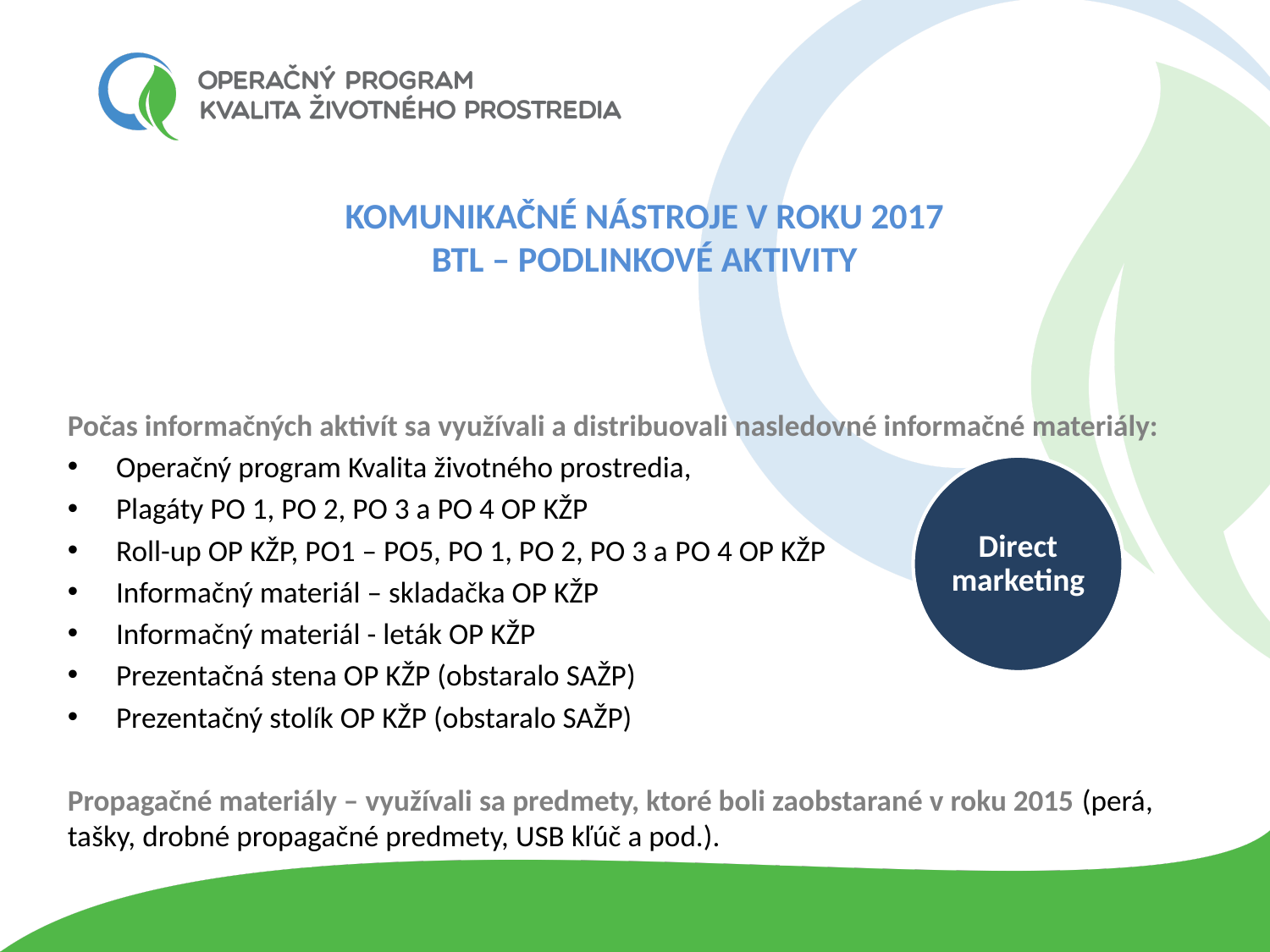

KOMUNIKAČNÉ NÁSTROJE V ROKU 2017
BTL – PODLINKOVÉ AKTIVITY

Počas informačných aktivít sa využívali a distribuovali nasledovné informačné materiály:
Operačný program Kvalita životného prostredia,
Plagáty PO 1, PO 2, PO 3 a PO 4 OP KŽP
Roll-up OP KŽP, PO1 – PO5, PO 1, PO 2, PO 3 a PO 4 OP KŽP
Informačný materiál – skladačka OP KŽP
Informačný materiál - leták OP KŽP
Prezentačná stena OP KŽP (obstaralo SAŽP)
Prezentačný stolík OP KŽP (obstaralo SAŽP)

Propagačné materiály – využívali sa predmety, ktoré boli zaobstarané v roku 2015 (perá, tašky, drobné propagačné predmety, USB kľúč a pod.).

Direct marketing